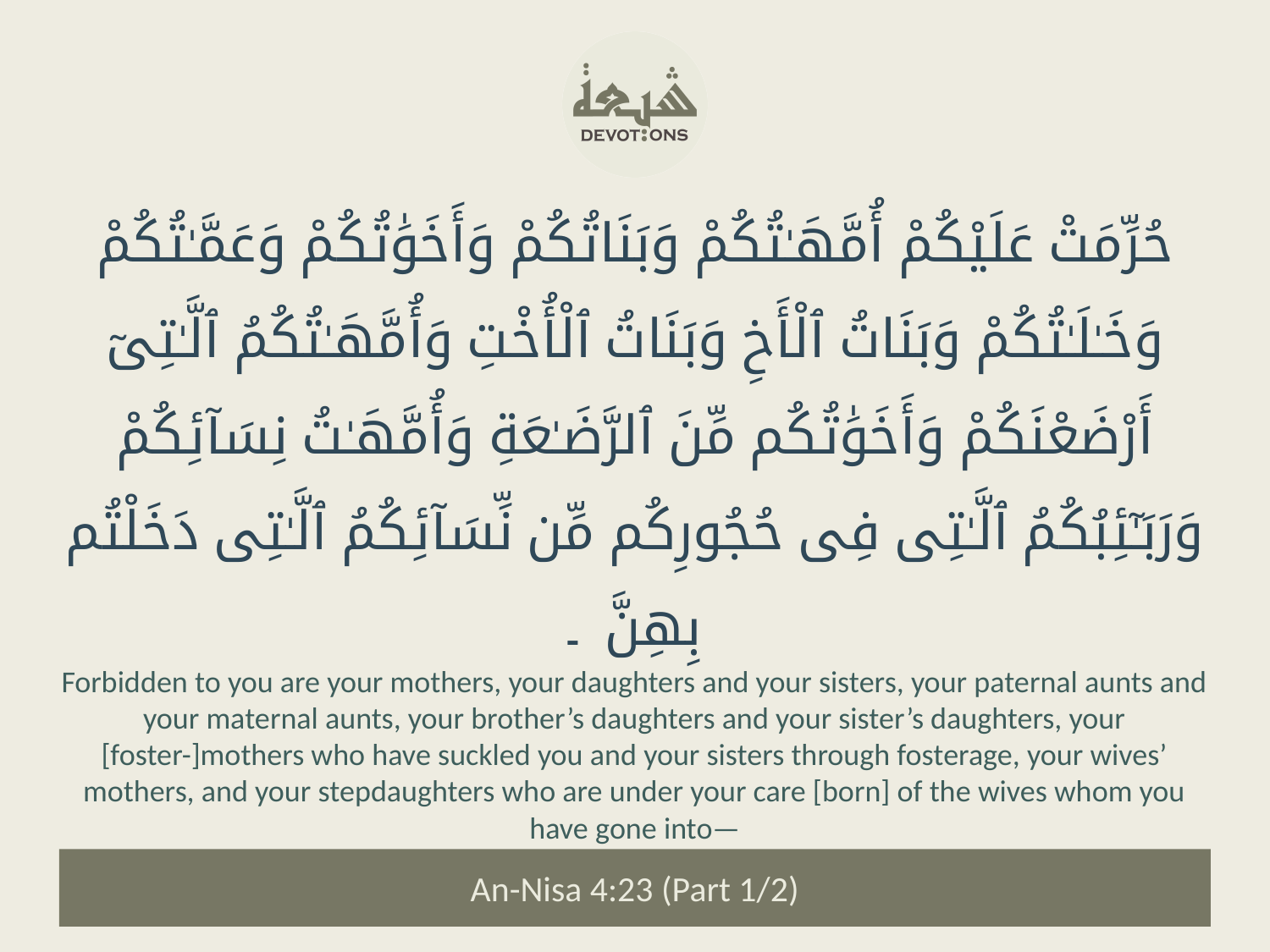

حُرِّمَتْ عَلَيْكُمْ أُمَّهَـٰتُكُمْ وَبَنَاتُكُمْ وَأَخَوَٰتُكُمْ وَعَمَّـٰتُكُمْ وَخَـٰلَـٰتُكُمْ وَبَنَاتُ ٱلْأَخِ وَبَنَاتُ ٱلْأُخْتِ وَأُمَّهَـٰتُكُمُ ٱلَّـٰتِىٓ أَرْضَعْنَكُمْ وَأَخَوَٰتُكُم مِّنَ ٱلرَّضَـٰعَةِ وَأُمَّهَـٰتُ نِسَآئِكُمْ وَرَبَـٰٓئِبُكُمُ ٱلَّـٰتِى فِى حُجُورِكُم مِّن نِّسَآئِكُمُ ٱلَّـٰتِى دَخَلْتُم بِهِنَّ  ۔
Forbidden to you are your mothers, your daughters and your sisters, your paternal aunts and your maternal aunts, your brother’s daughters and your sister’s daughters, your [foster-]mothers who have suckled you and your sisters through fosterage, your wives’ mothers, and your stepdaughters who are under your care [born] of the wives whom you have gone into—
An-Nisa 4:23 (Part 1/2)